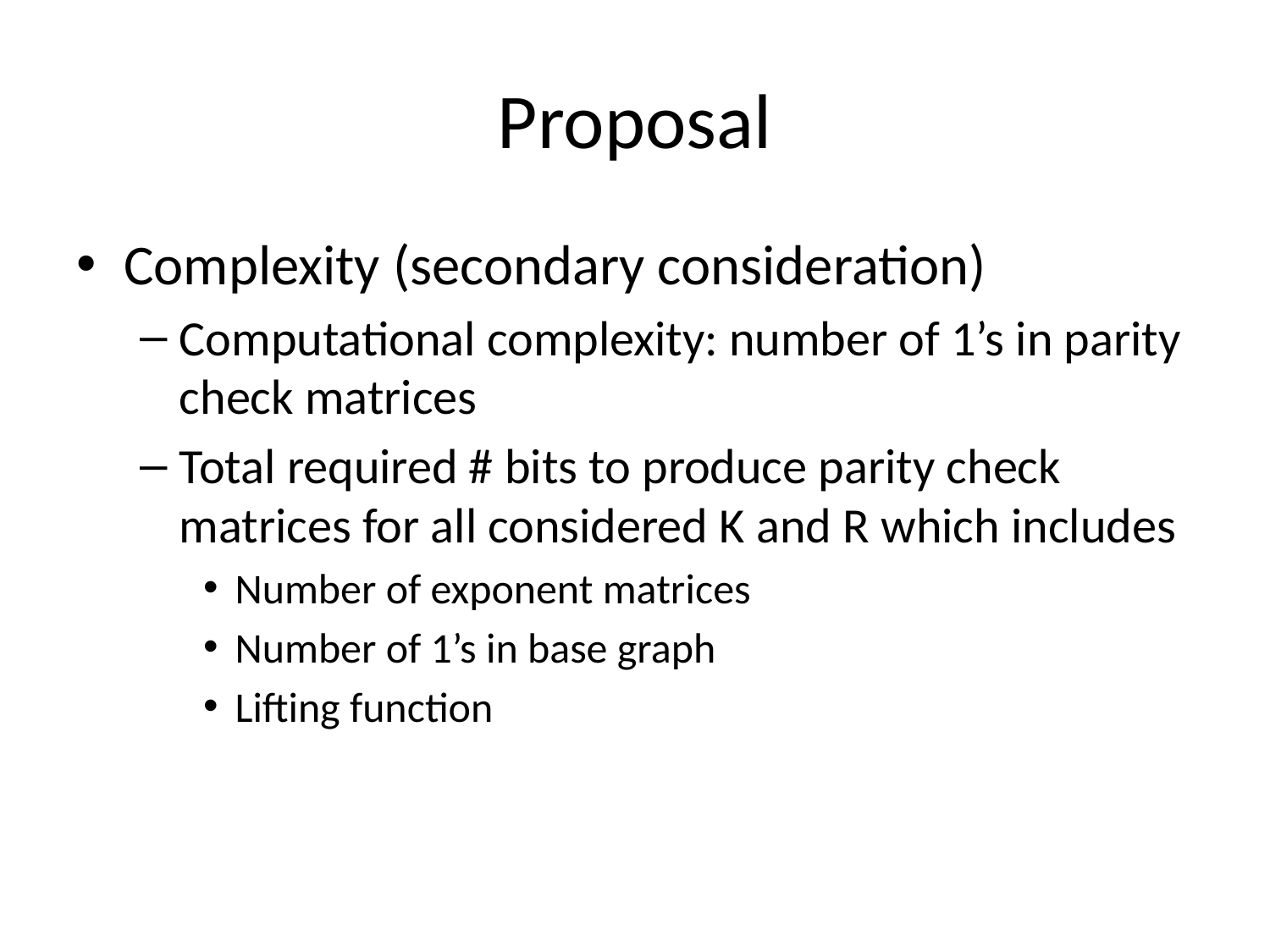

# Proposal
Complexity (secondary consideration)
Computational complexity: number of 1’s in parity check matrices
Total required # bits to produce parity check matrices for all considered K and R which includes
Number of exponent matrices
Number of 1’s in base graph
Lifting function